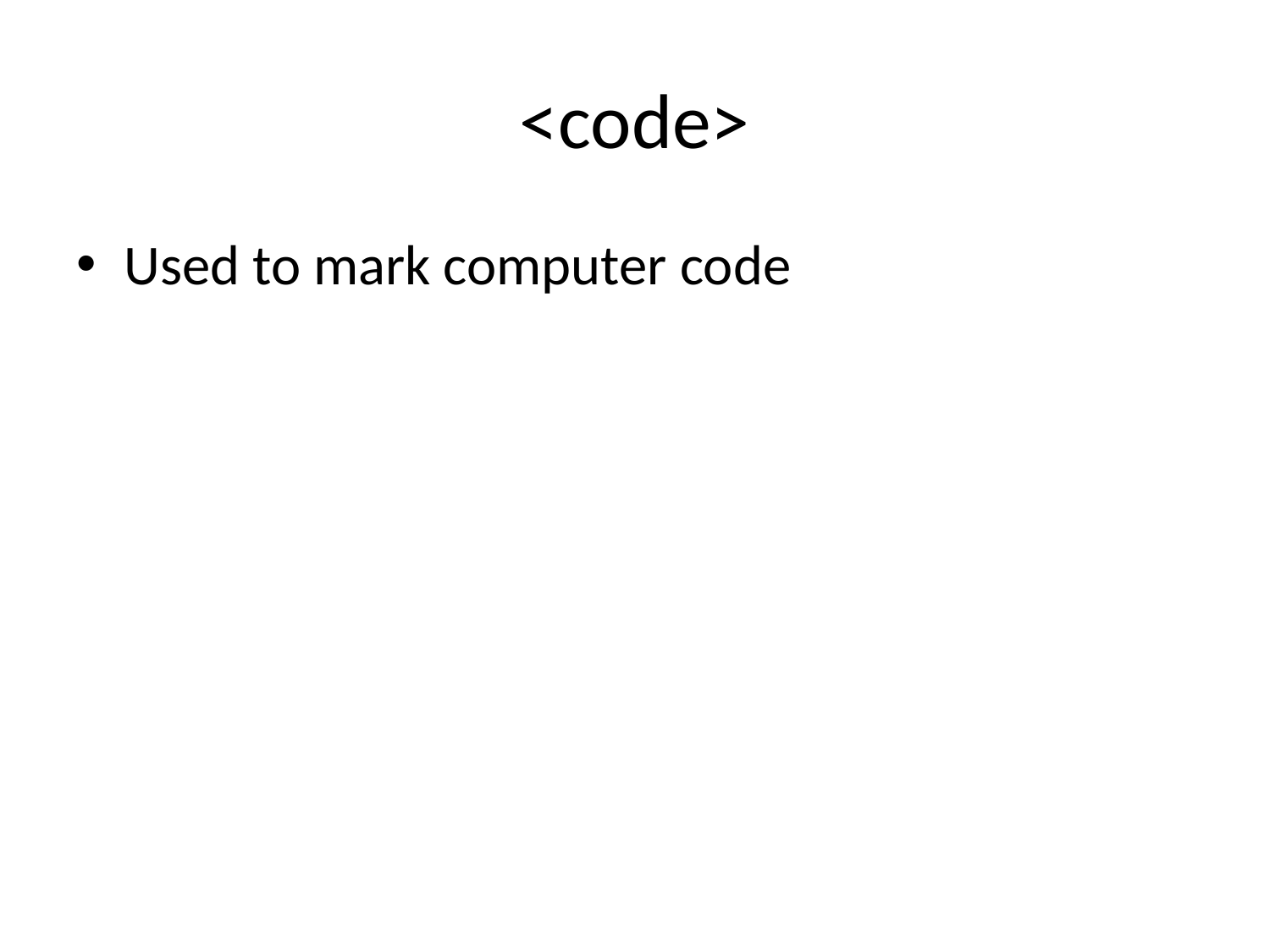

# <code>
Used to mark computer code